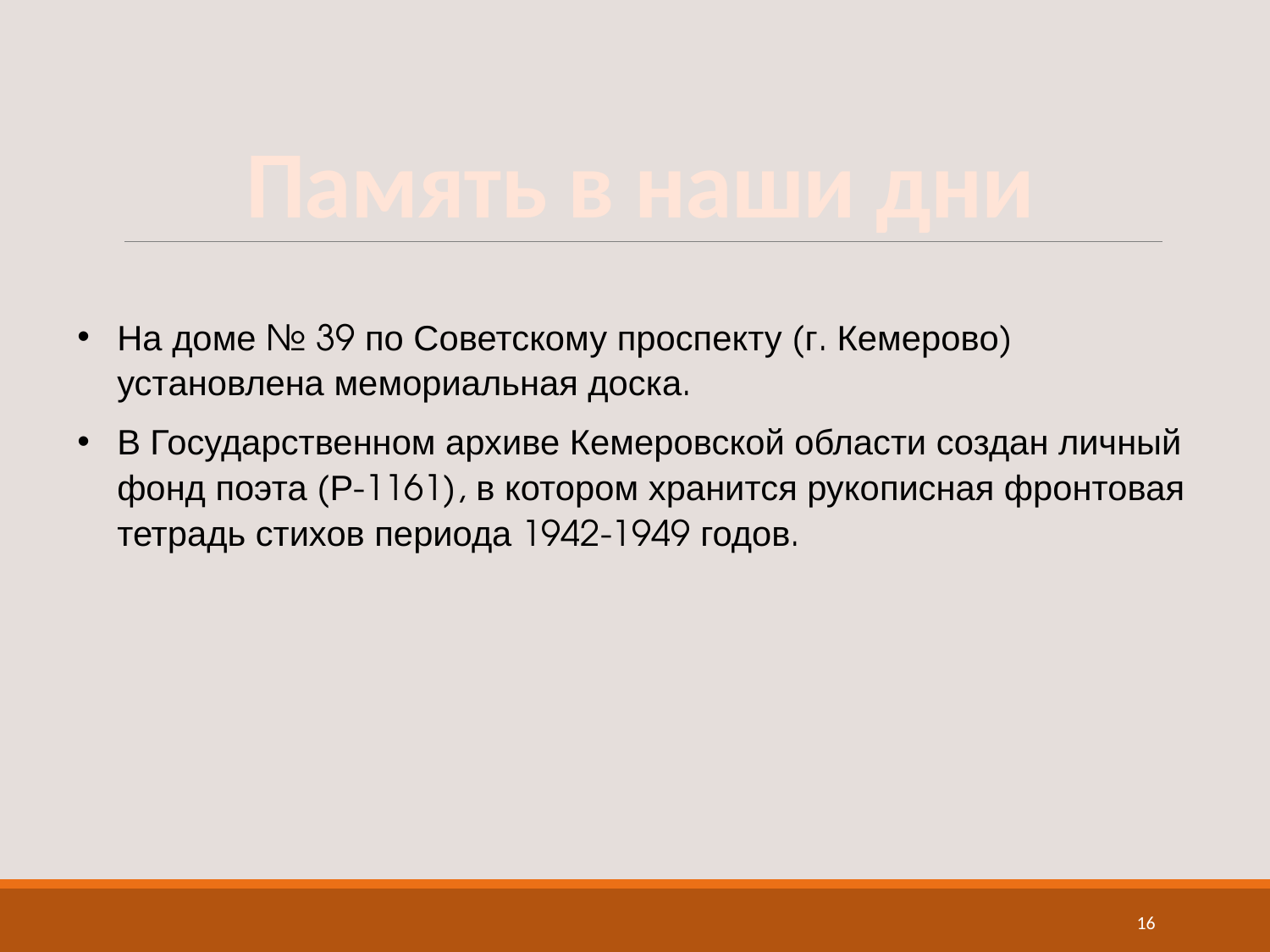

Память в наши дни
На доме № 39 по Советскому проспекту (г. Кемерово) установлена мемориальная доска.
В Государственном архиве Кемеровской области создан личный фонд поэта (Р-1161), в котором хранится рукописная фронтовая тетрадь стихов периода 1942-1949 годов.

16